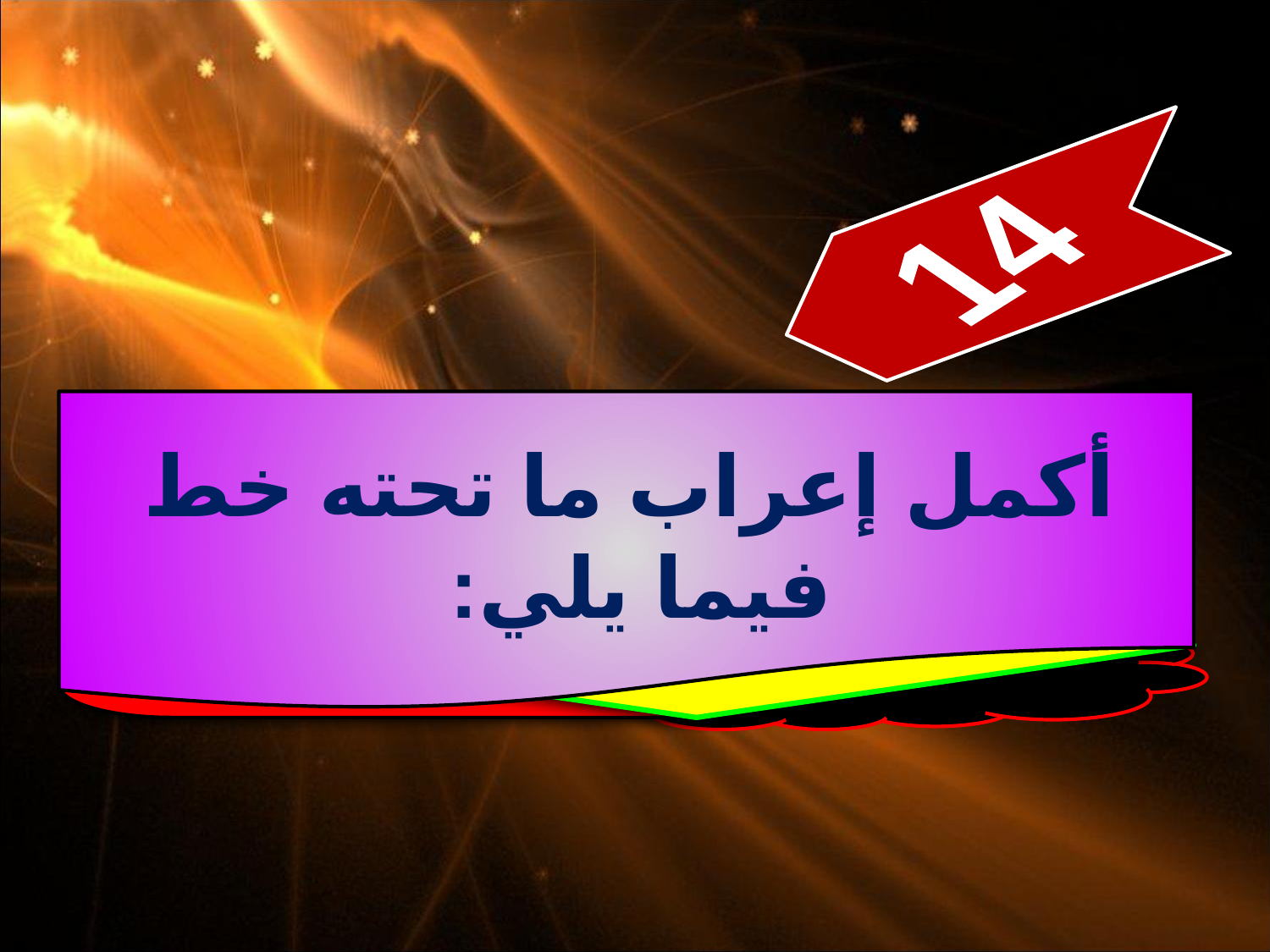

14

أكمل إعراب ما تحته خط فيما يلي: